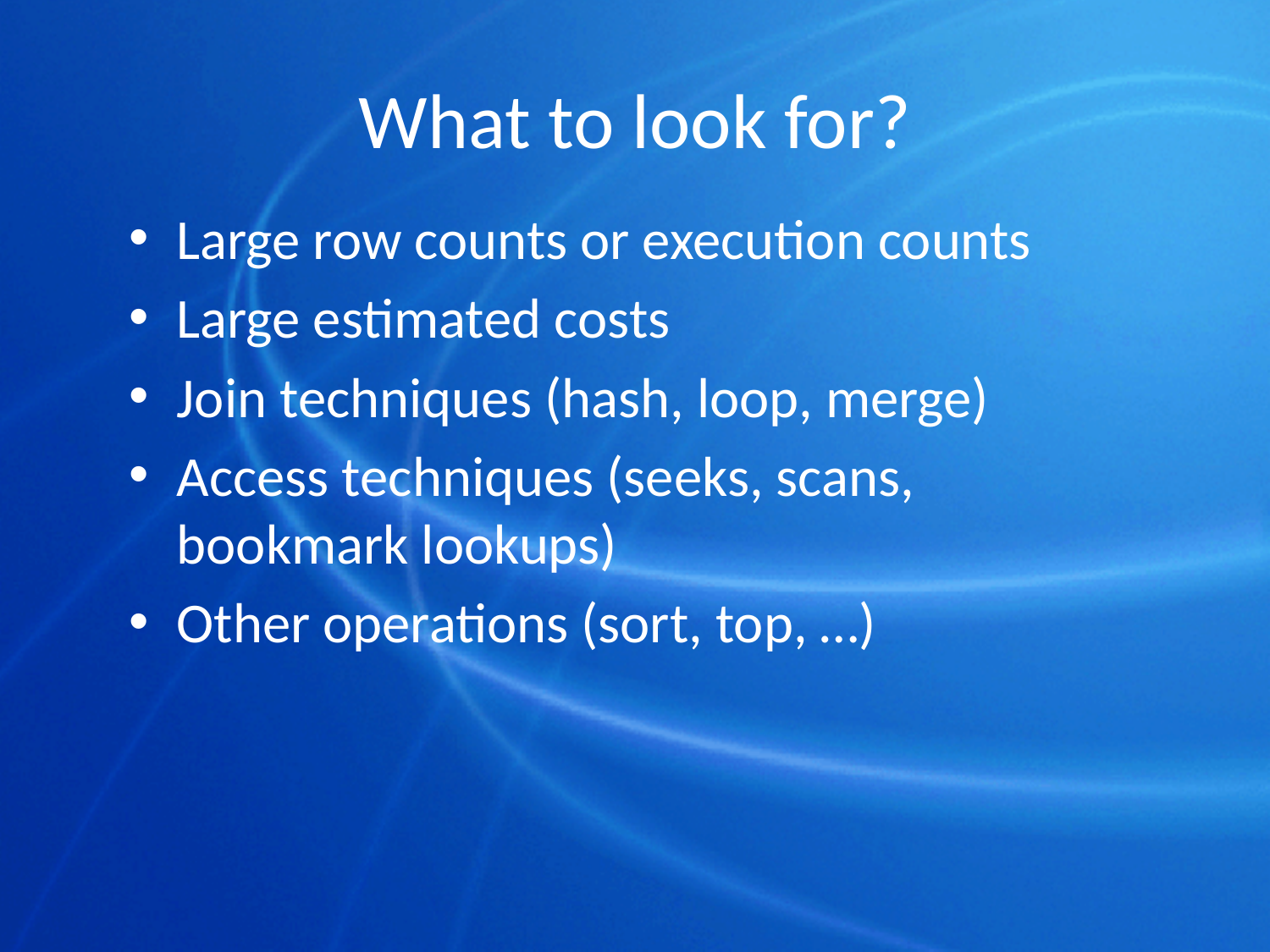

# What to look for?
Large row counts or execution counts
Large estimated costs
Join techniques (hash, loop, merge)
Access techniques (seeks, scans, bookmark lookups)
Other operations (sort, top, …)